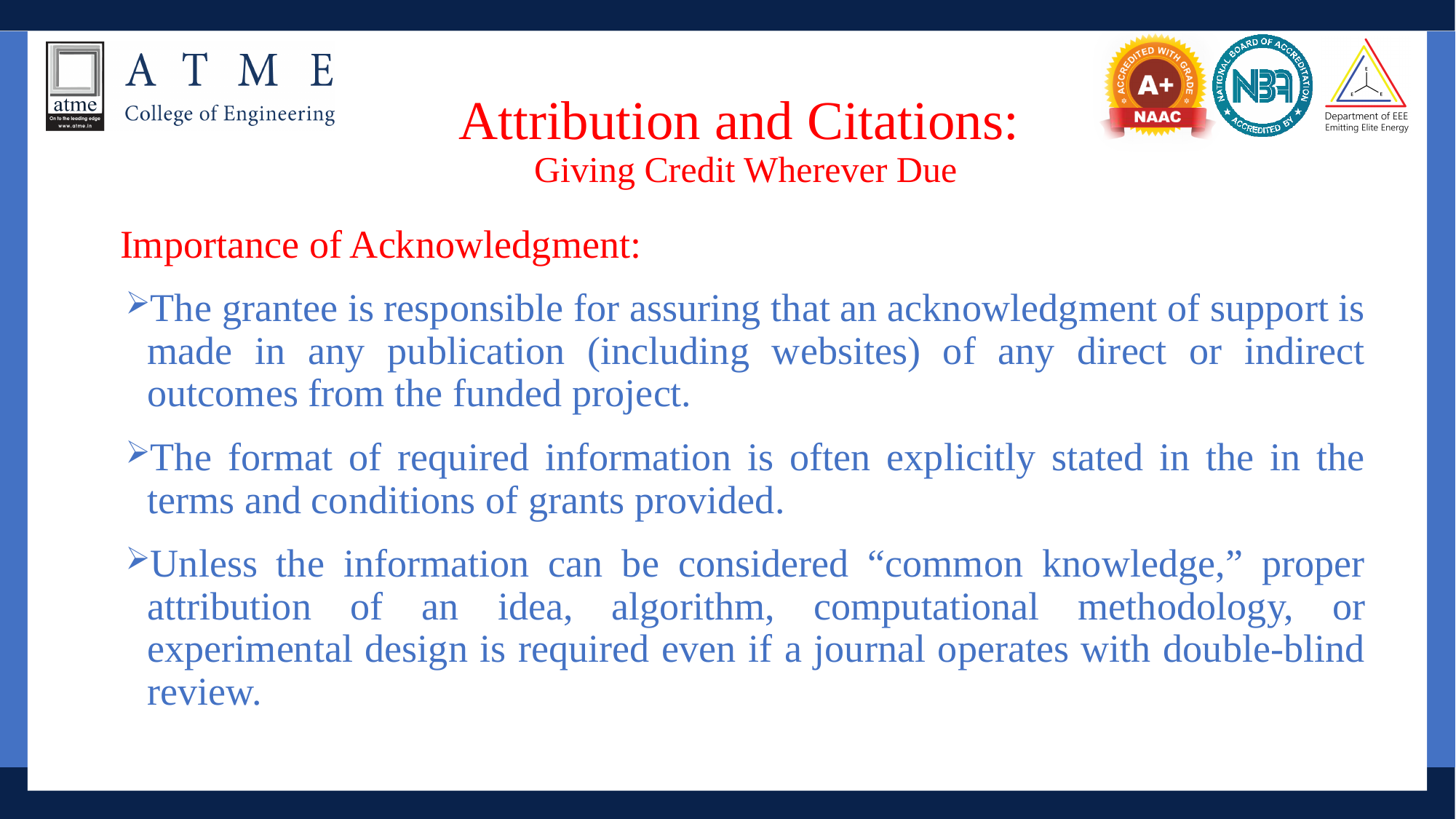

# Attribution and Citations: Giving Credit Wherever Due
Importance of Acknowledgment:
The grantee is responsible for assuring that an acknowledgment of support is made in any publication (including websites) of any direct or indirect outcomes from the funded project.
The format of required information is often explicitly stated in the in the terms and conditions of grants provided.
Unless the information can be considered “common knowledge,” proper attribution of an idea, algorithm, computational methodology, or experimental design is required even if a journal operates with double-blind review.